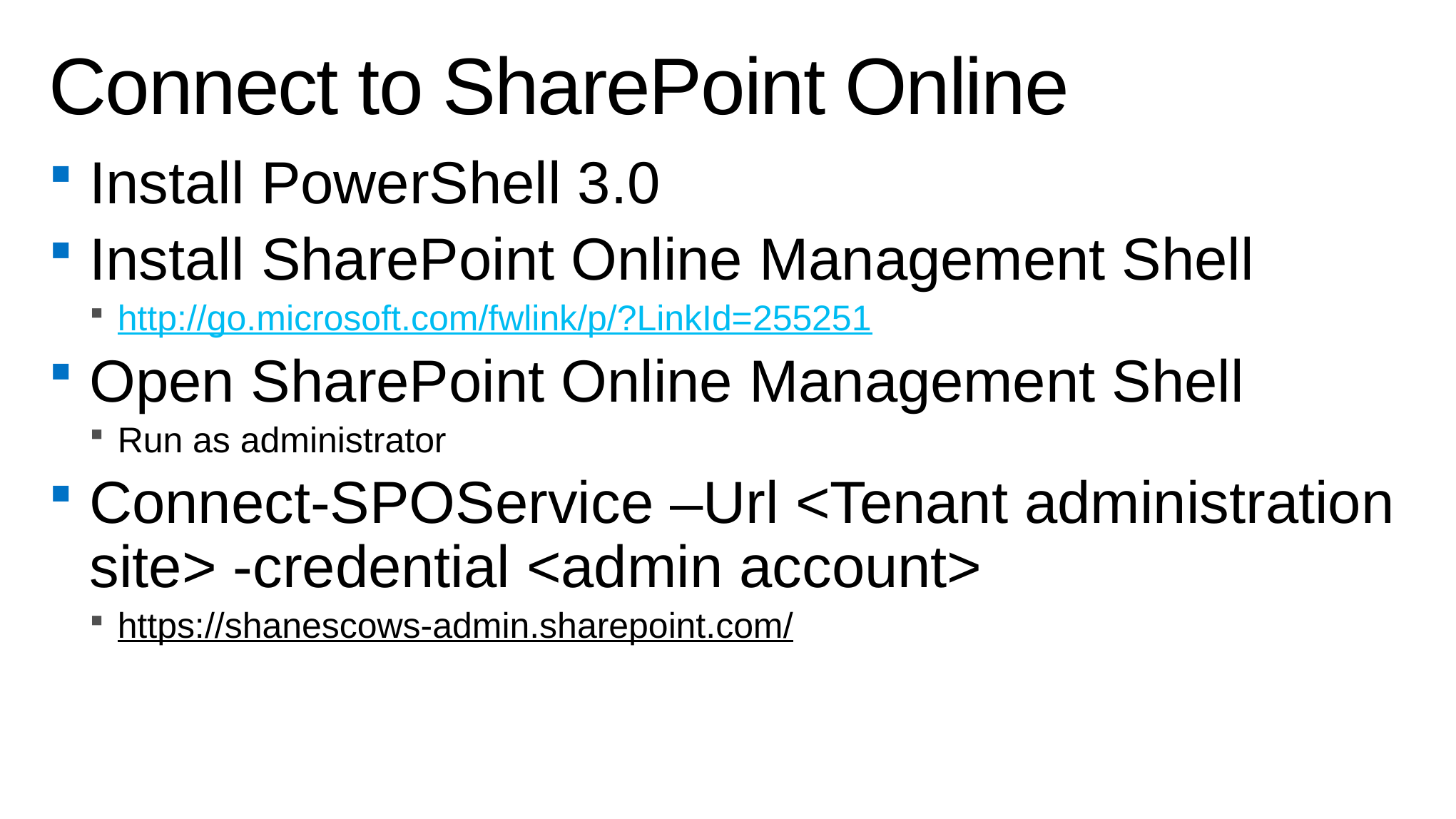

# Connect to SharePoint Online
Install PowerShell 3.0
Install SharePoint Online Management Shell
http://go.microsoft.com/fwlink/p/?LinkId=255251
Open SharePoint Online Management Shell
Run as administrator
Connect-SPOService –Url <Tenant administration site> -credential <admin account>
https://shanescows-admin.sharepoint.com/